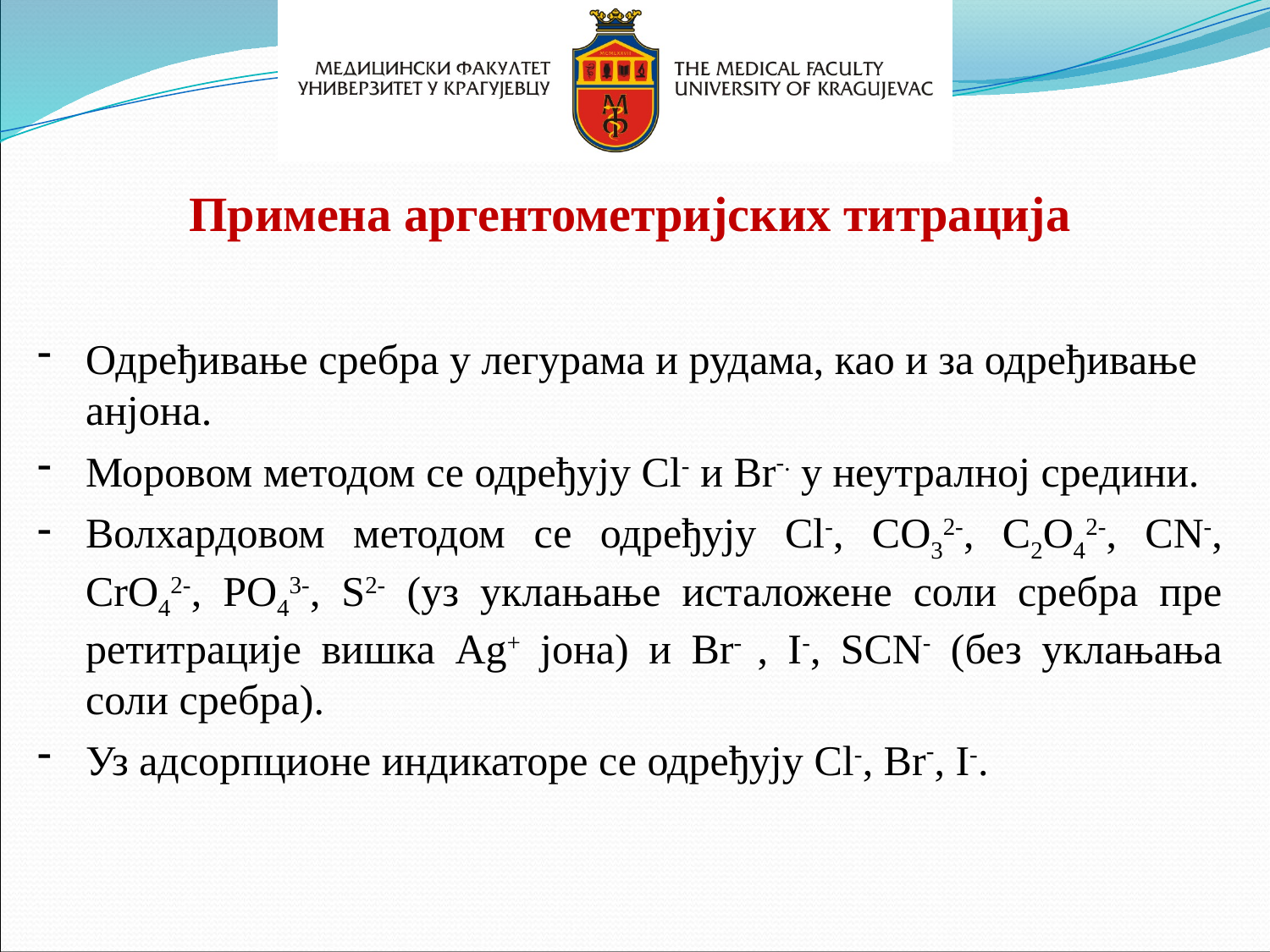

Примена аргентометријских титрација
Одређивање сребра у легурама и рудама, као и за одређивање анјона.
Моровом методом се одређују Cl- и Br-. у неутралној средини.
Волхардовом методом се одређују Cl-, CO32-, C2O42-, CN-, CrO42-, PO43-, S2- (уз уклањање исталожене соли сребра пре ретитрације вишка Ag+ јона) и Br- , I-, SCN- (без уклањања соли сребра).
Уз адсорпционе индикаторе се одређују Cl-, Br-, I-.